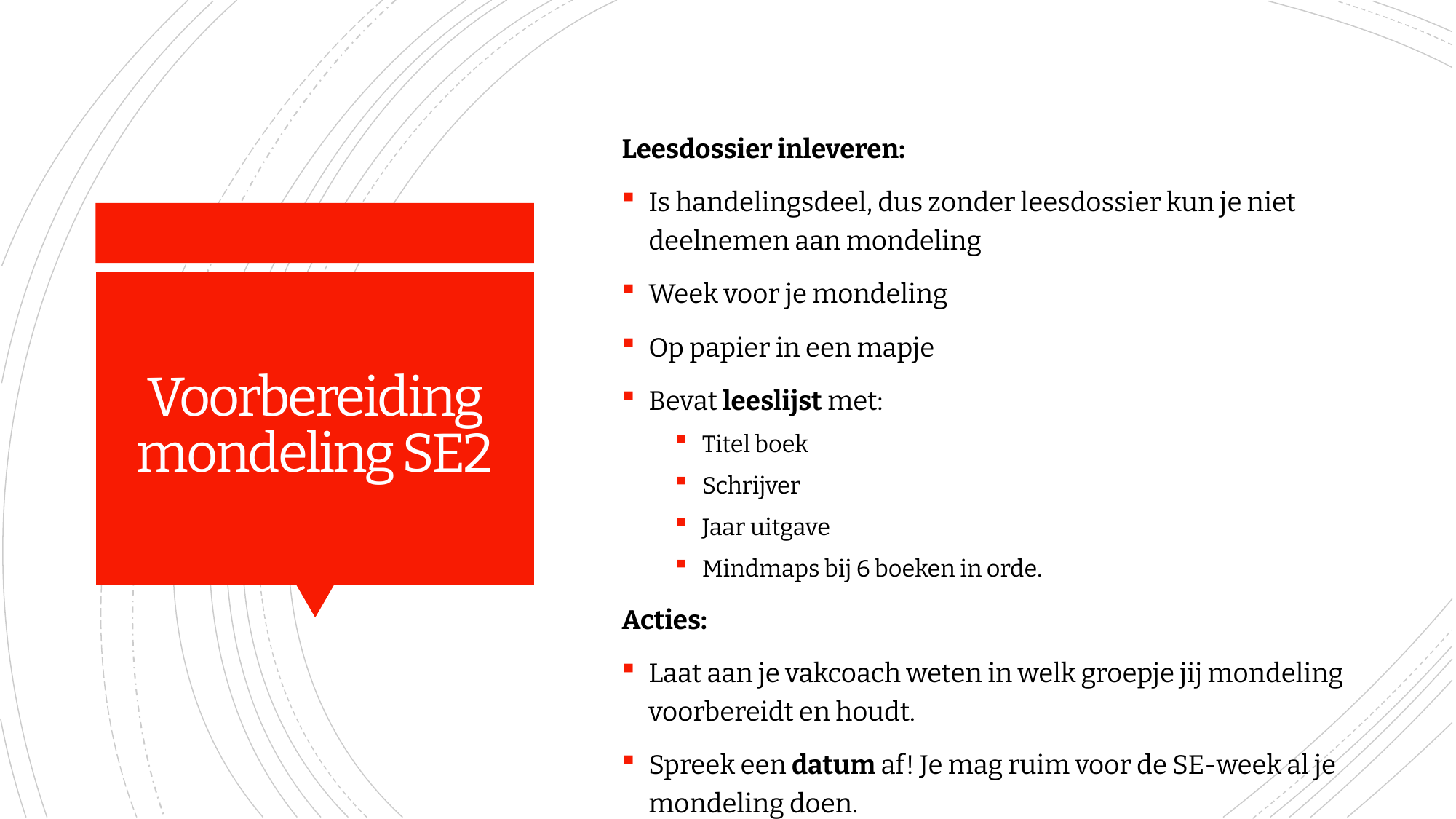

Leesdossier inleveren:
Is handelingsdeel, dus zonder leesdossier kun je niet deelnemen aan mondeling
Week voor je mondeling
Op papier in een mapje
Bevat leeslijst met:
Titel boek
Schrijver
Jaar uitgave
Mindmaps bij 6 boeken in orde.
Acties:
Laat aan je vakcoach weten in welk groepje jij mondeling voorbereidt en houdt.
Spreek een datum af! Je mag ruim voor de SE-week al je mondeling doen.

# Voorbereiding mondeling SE2